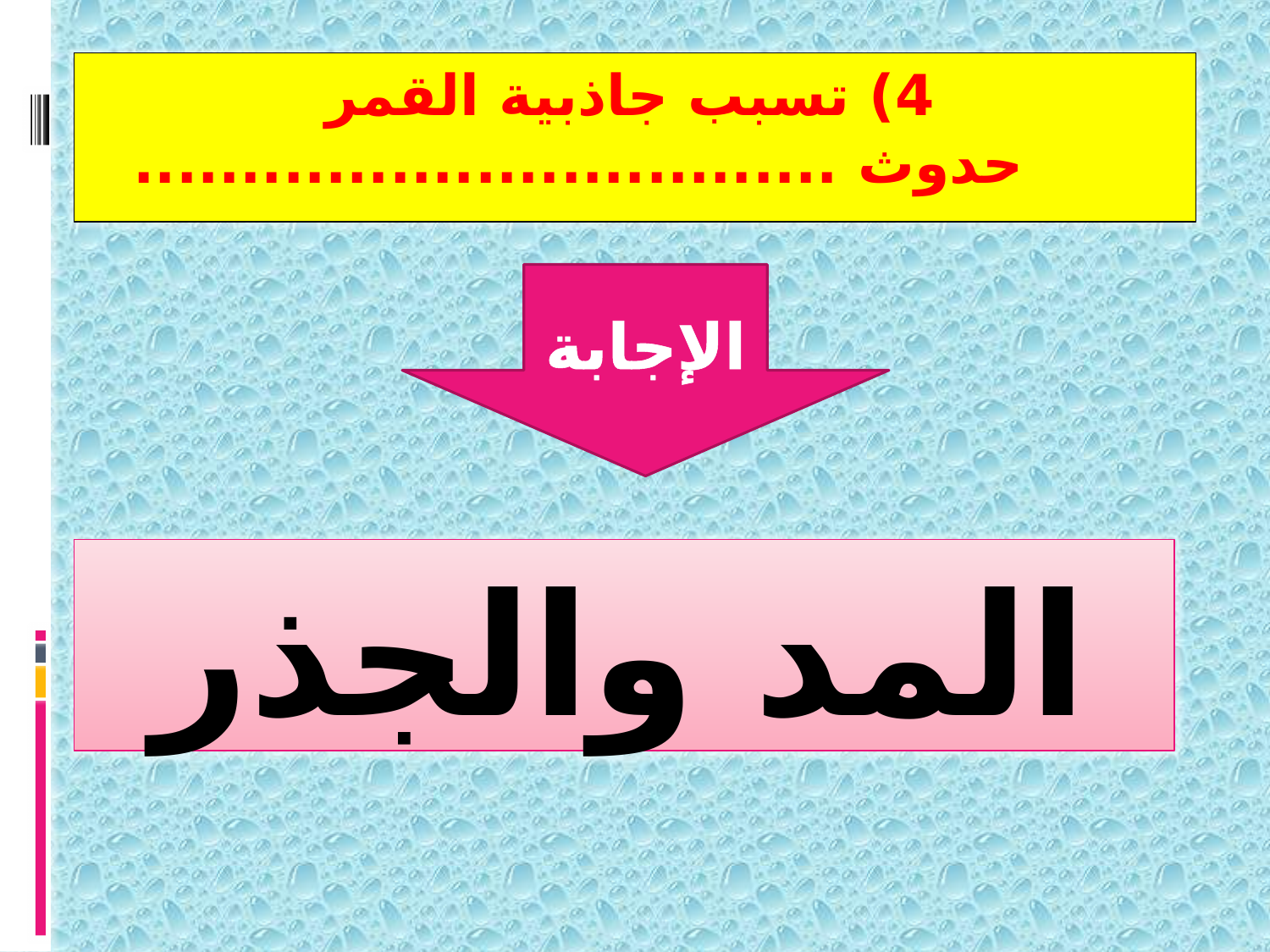

4) تسبب جاذبية القمر حدوث .................................
الإجابة
المد والجذر